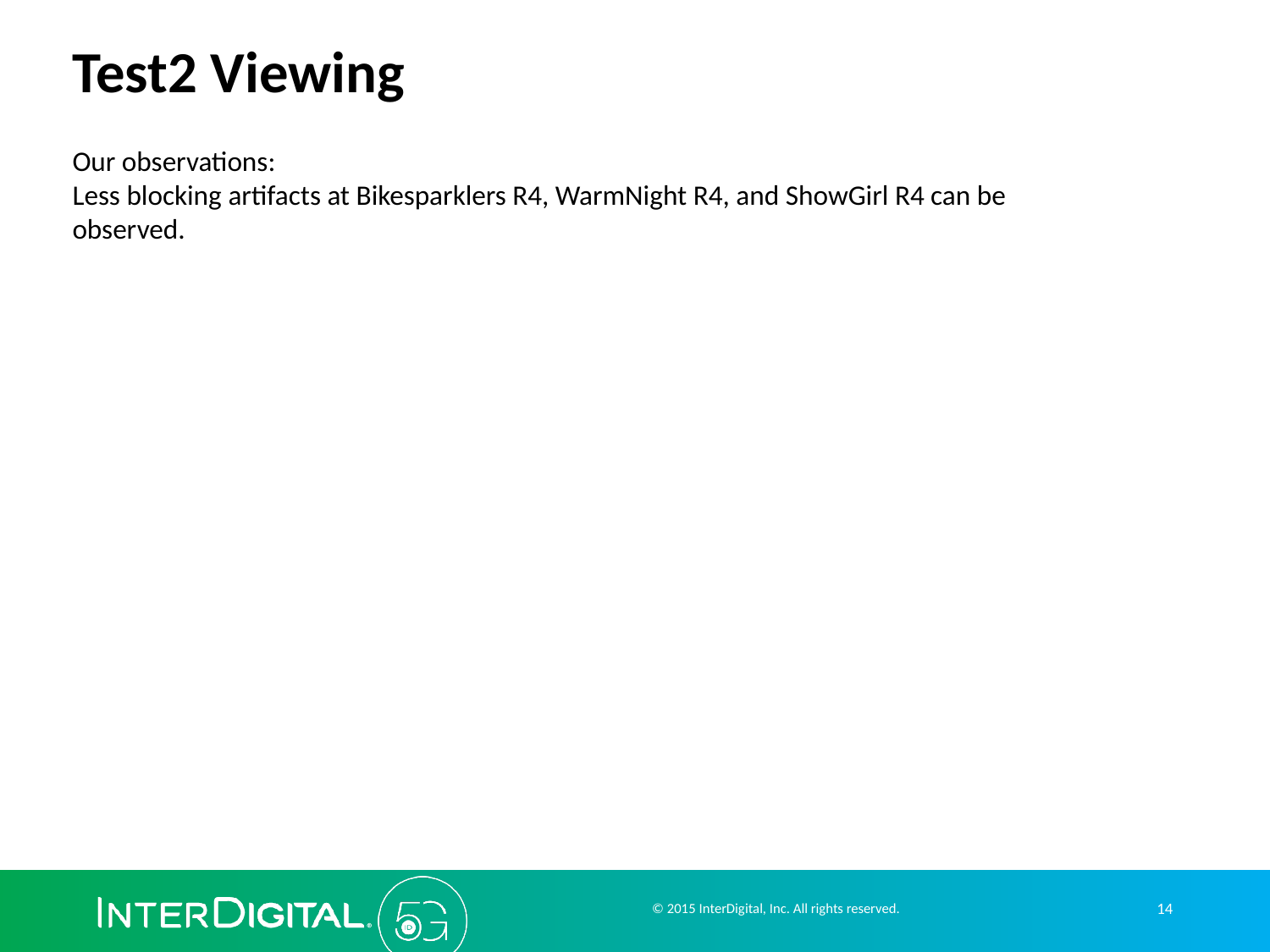

# Test2 Viewing
Our observations:
Less blocking artifacts at Bikesparklers R4, WarmNight R4, and ShowGirl R4 can be observed.
© 2015 InterDigital, Inc. All rights reserved.
14